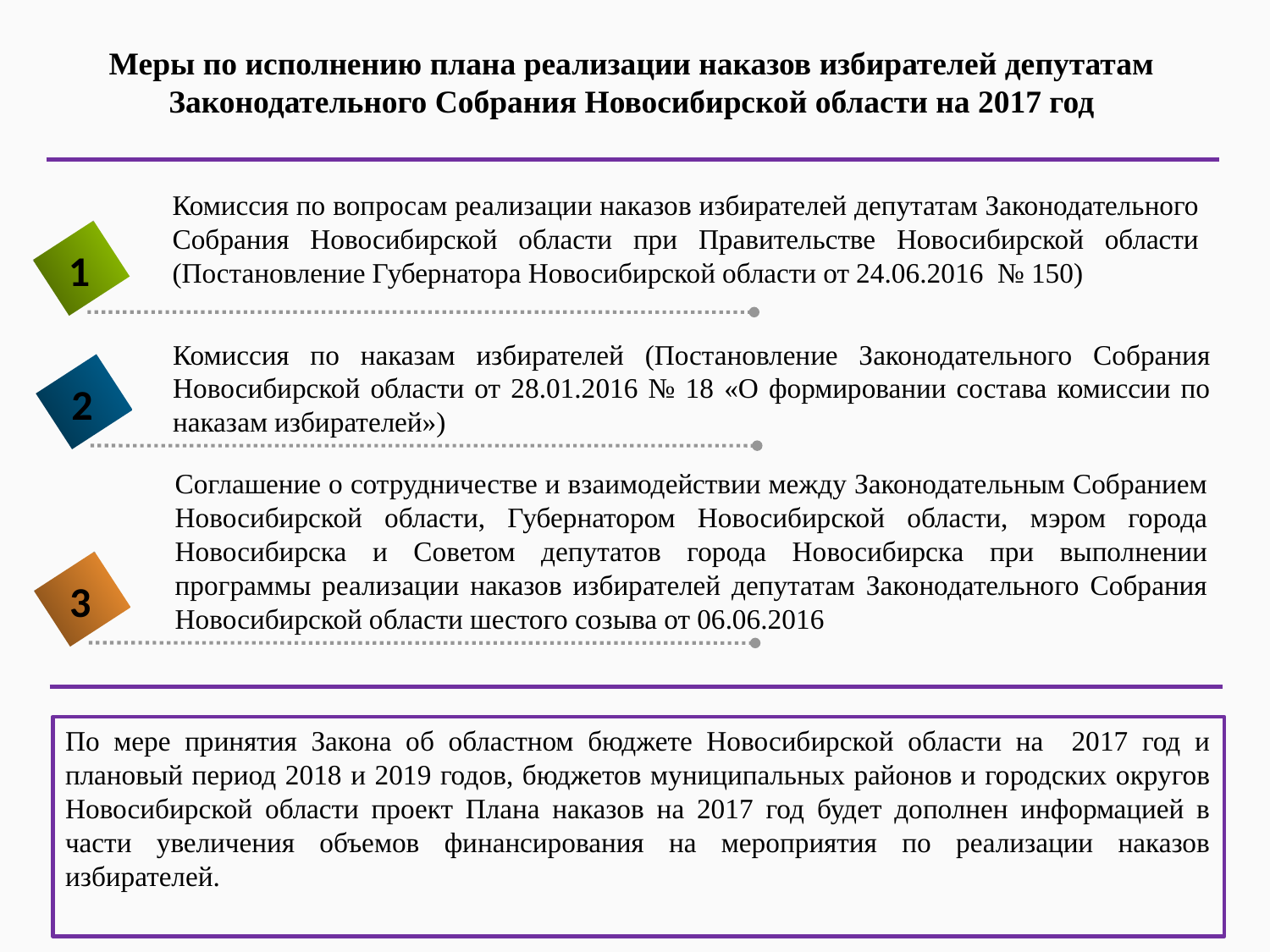

Меры по исполнению плана реализации наказов избирателей депутатам Законодательного Собрания Новосибирской области на 2017 год
Комиссия по вопросам реализации наказов избирателей депутатам Законодательного Собрания Новосибирской области при Правительстве Новосибирской области (Постановление Губернатора Новосибирской области от 24.06.2016  № 150)

1

Комиссия по наказам избирателей (Постановление Законодательного Собрания Новосибирской области от 28.01.2016 № 18 «О формировании состава комиссии по наказам избирателей»)

2

Соглашение о сотрудничестве и взаимодействии между Законодательным Собранием Новосибирской области, Губернатором Новосибирской области, мэром города Новосибирска и Советом депутатов города Новосибирска при выполнении программы реализации наказов избирателей депутатам Законодательного Собрания Новосибирской области шестого созыва от 06.06.2016

3

По мере принятия Закона об областном бюджете Новосибирской области на  2017 год и плановый период 2018 и 2019 годов, бюджетов муниципальных районов и городских округов Новосибирской области проект Плана наказов на 2017 год будет дополнен информацией в части увеличения объемов финансирования на мероприятия по реализации наказов избирателей.